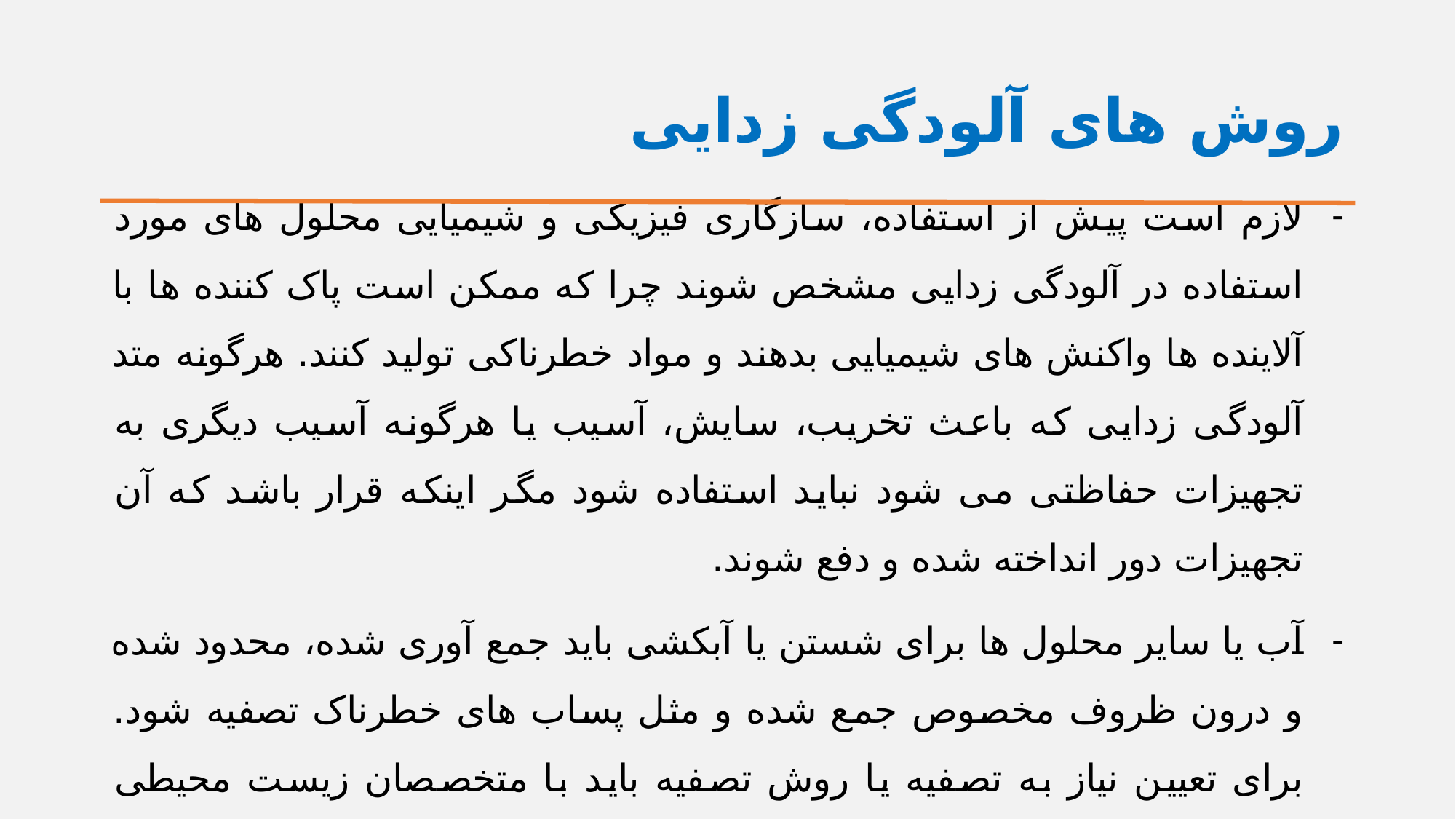

# روش های آلودگی زدایی
لازم است پیش از استفاده، سازگاری فیزیکی و شیمیایی محلول های مورد استفاده در آلودگی زدایی مشخص شوند چرا که ممکن است پاک کننده ها با آلاینده ها واکنش های شیمیایی بدهند و مواد خطرناکی تولید کنند. هرگونه متد آلودگی زدایی که باعث تخریب، سایش، آسیب یا هرگونه آسیب دیگری به تجهیزات حفاظتی می شود نباید استفاده شود مگر اینکه قرار باشد که آن تجهیزات دور انداخته شده و دفع شوند.
آب یا سایر محلول ها برای شستن یا آبکشی باید جمع آوری شده، محدود شده و درون ظروف مخصوص جمع شده و مثل پساب های خطرناک تصفیه شود. برای تعیین نیاز به تصفیه یا روش تصفیه باید با متخصصان زیست محیطی مشورت شود.